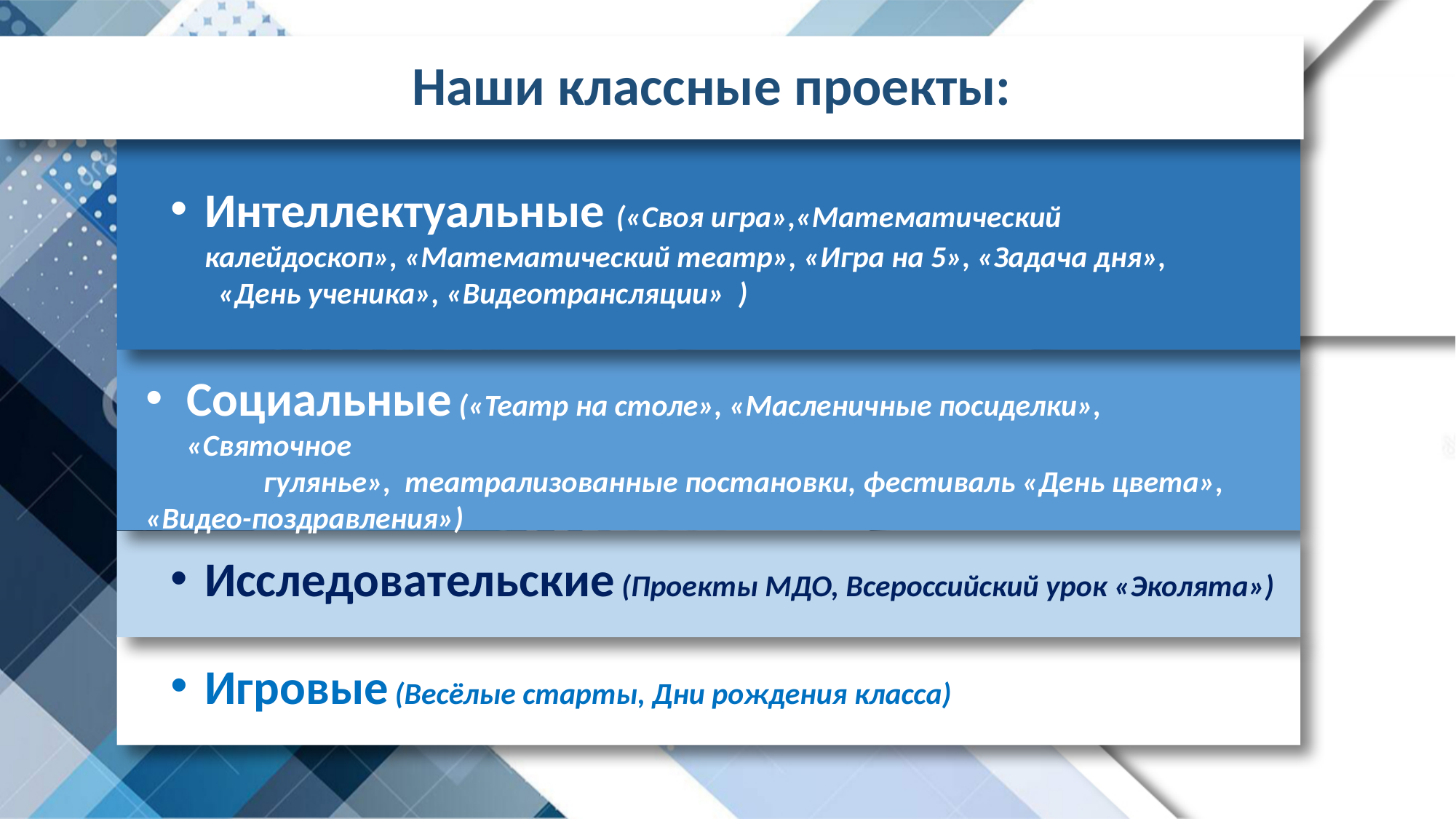

Наши классные проекты:

Интеллектуальные («Своя игра»,«Математический калейдоскоп», «Математический театр», «Игра на 5», «Задача дня»,      «День ученика», «Видеотрансляции»  )

Социальные («Театр на столе», «Масленичные посиделки», «Святочное
                 гулянье»,  театрализованные постановки, фестиваль «День цвета», 	«Видео-поздравления»)

Исследовательские (Проекты МДО, Всероссийский урок «Эколята»)

Игровые (Весёлые старты, Дни рождения класса)